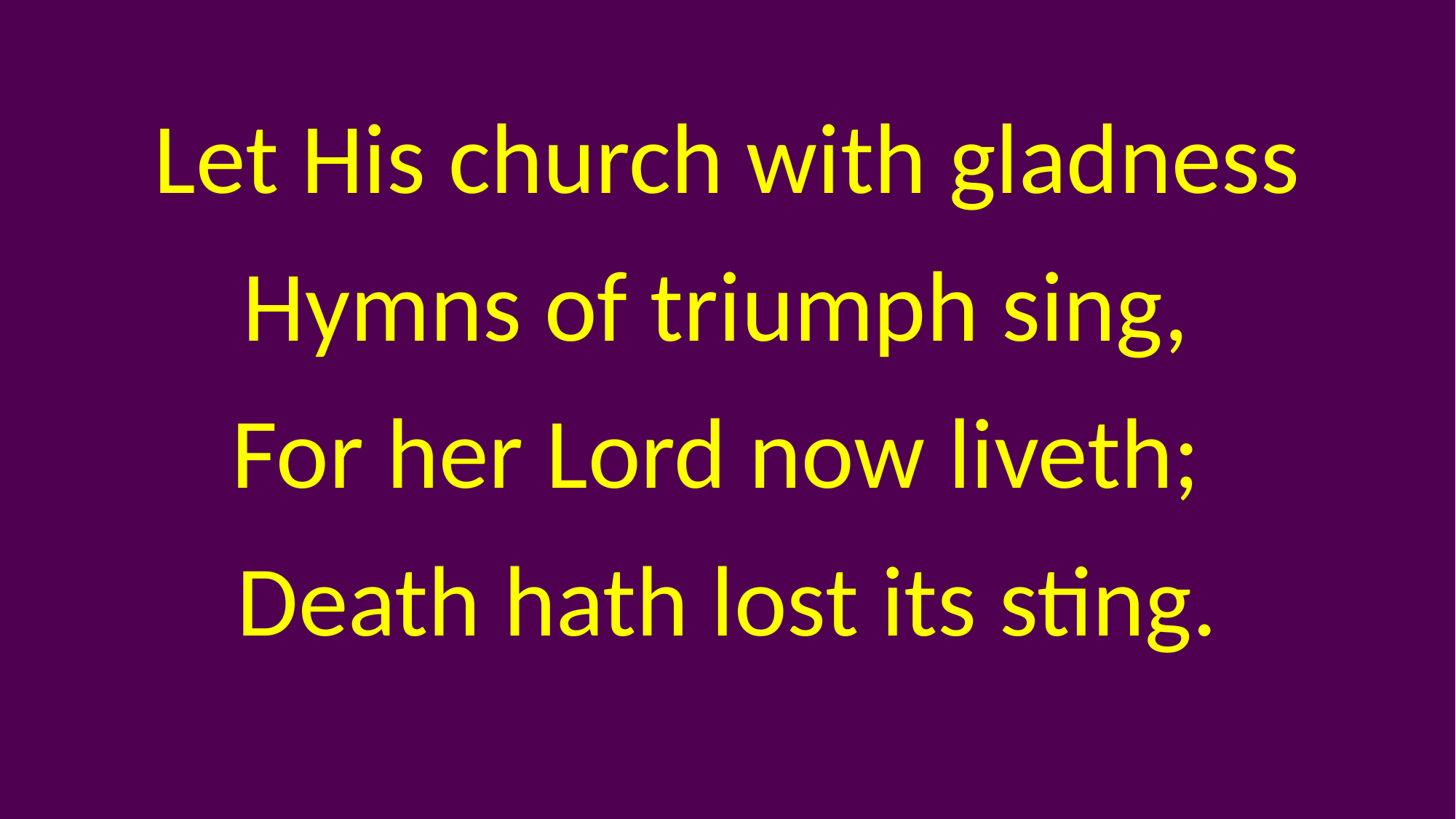

Let His church with gladness
Hymns of triumph sing,
For her Lord now liveth;
Death hath lost its sting.